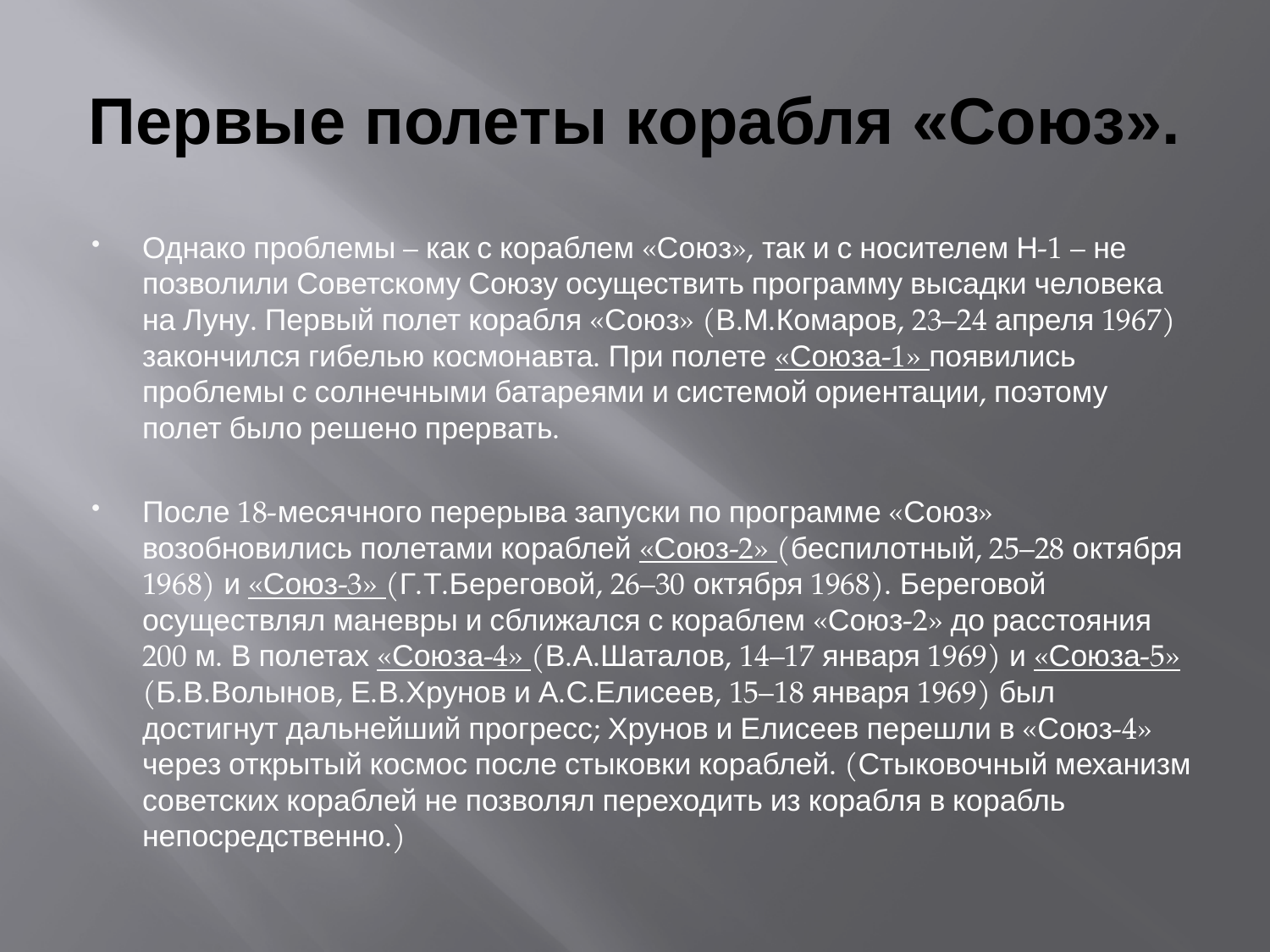

# Первые полеты корабля «Союз».
Однако проблемы – как с кораблем «Союз», так и с носителем Н-1 – не позволили Советскому Союзу осуществить программу высадки человека на Луну. Первый полет корабля «Союз» (В.М.Комаров, 23–24 апреля 1967) закончился гибелью космонавта. При полете «Союза-1» появились проблемы с солнечными батареями и системой ориентации, поэтому полет было решено прервать.

После 18-месячного перерыва запуски по программе «Союз» возобновились полетами кораблей «Союз-2» (беспилотный, 25–28 октября 1968) и «Союз-3» (Г.Т.Береговой, 26–30 октября 1968). Береговой осуществлял маневры и сближался с кораблем «Союз-2» до расстояния 200 м. В полетах «Союза-4» (В.А.Шаталов, 14–17 января 1969) и «Союза-5» (Б.В.Волынов, Е.В.Хрунов и А.С.Елисеев, 15–18 января 1969) был достигнут дальнейший прогресс; Хрунов и Елисеев перешли в «Союз-4» через открытый космос после стыковки кораблей. (Стыковочный механизм советских кораблей не позволял переходить из корабля в корабль непосредственно.)